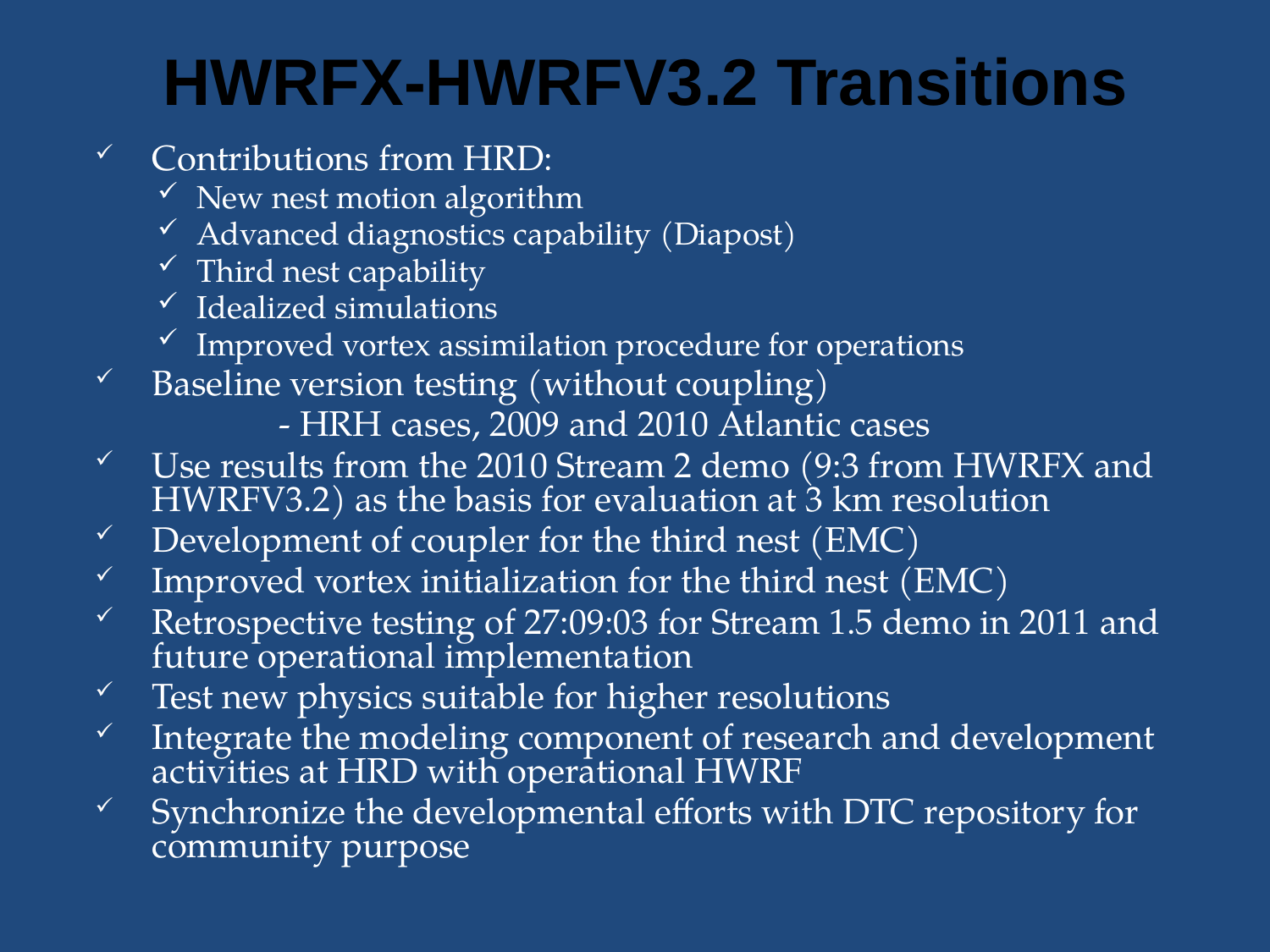

# HWRFX-HWRFV3.2 Transitions
Contributions from HRD:
New nest motion algorithm
Advanced diagnostics capability (Diapost)
Third nest capability
Idealized simulations
Improved vortex assimilation procedure for operations
Baseline version testing (without coupling)
		- HRH cases, 2009 and 2010 Atlantic cases
Use results from the 2010 Stream 2 demo (9:3 from HWRFX and HWRFV3.2) as the basis for evaluation at 3 km resolution
Development of coupler for the third nest (EMC)
Improved vortex initialization for the third nest (EMC)
Retrospective testing of 27:09:03 for Stream 1.5 demo in 2011 and future operational implementation
Test new physics suitable for higher resolutions
Integrate the modeling component of research and development activities at HRD with operational HWRF
Synchronize the developmental efforts with DTC repository for community purpose